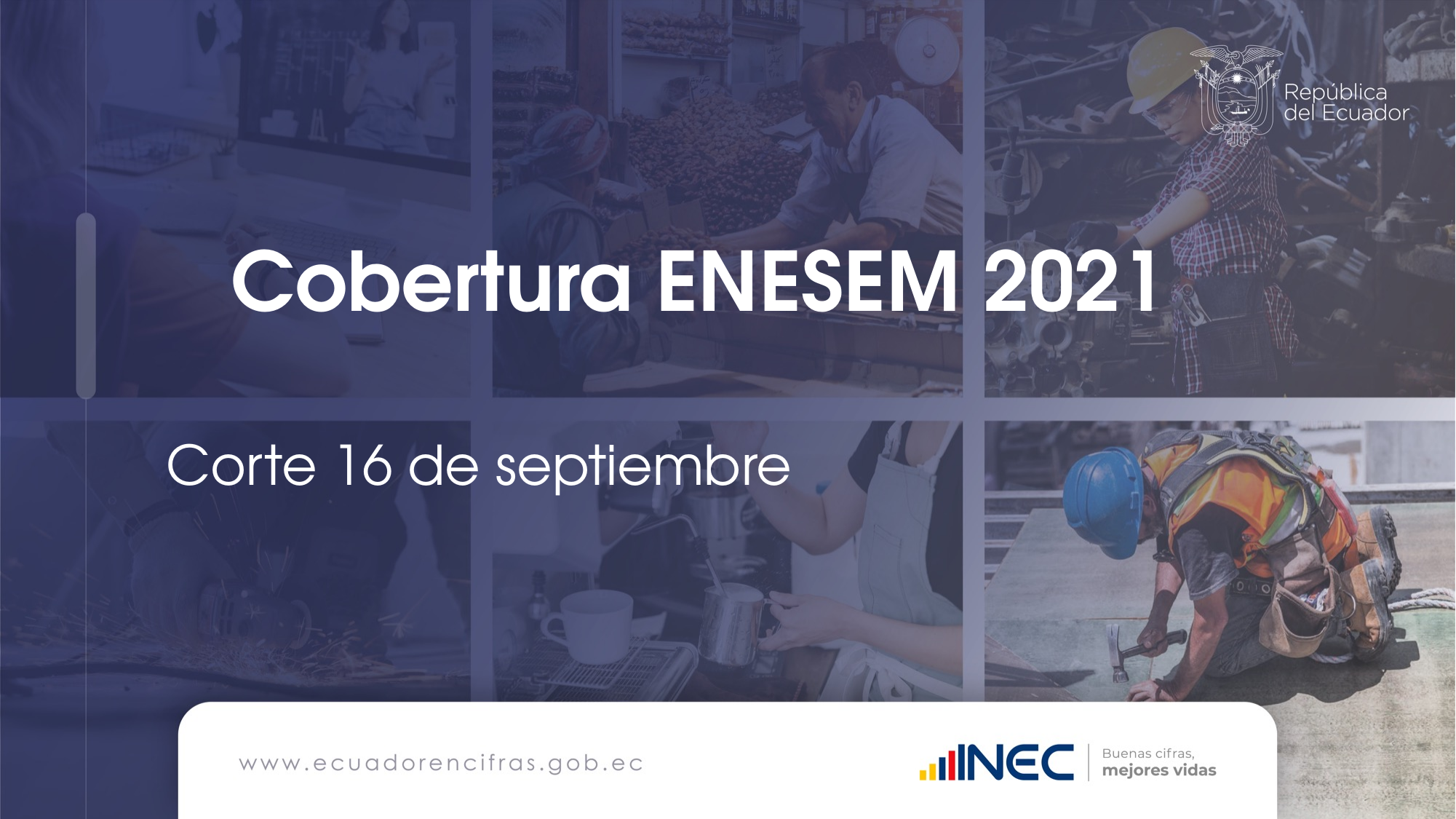

# Cobertura ENESEM 2021
Corte 16 de septiembre